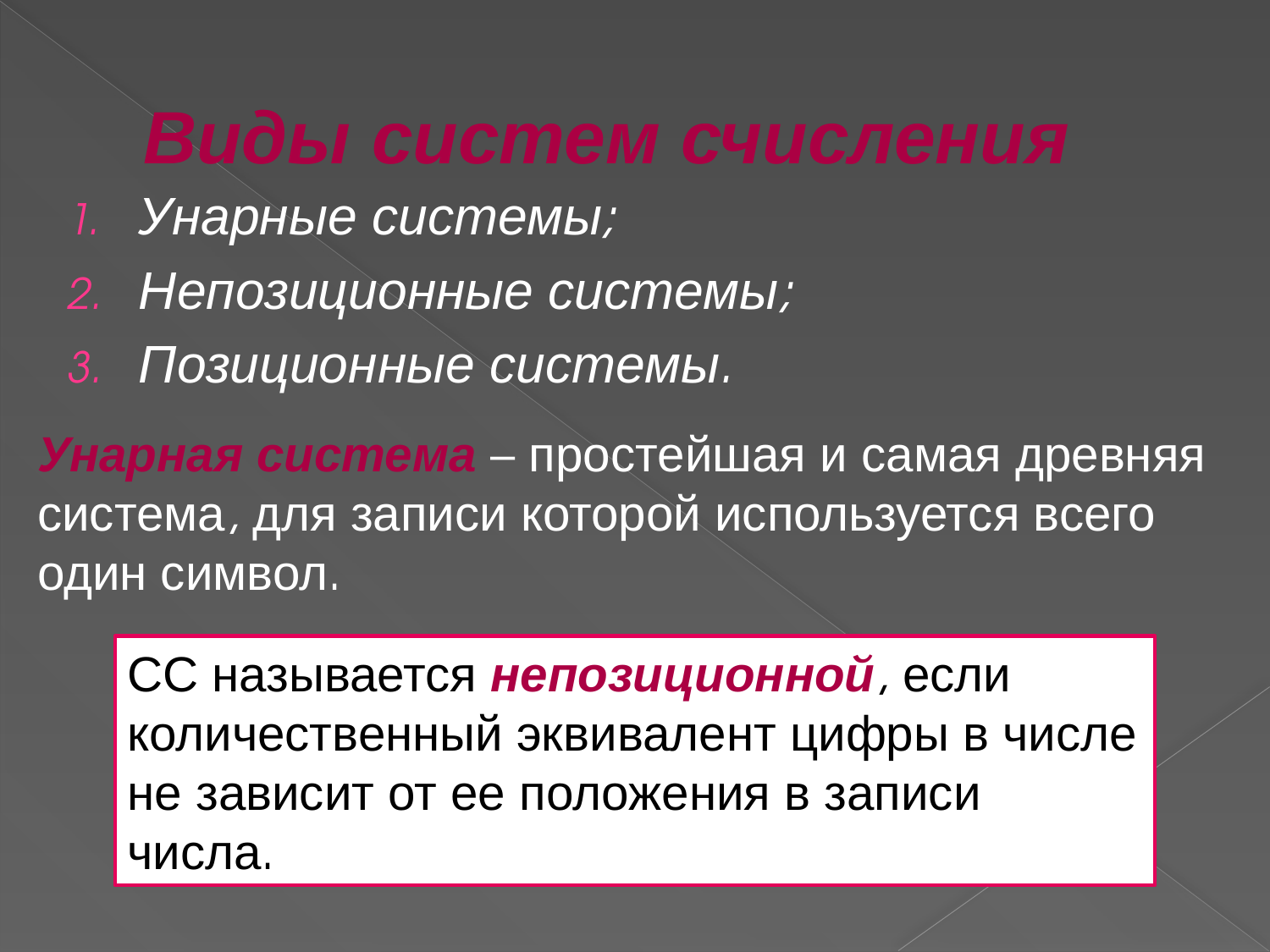

# Виды систем счисления
Унарные системы;
Непозиционные системы;
Позиционные системы.
Унарная система – простейшая и самая древняя система, для записи которой используется всего один символ.

СС называется непозиционной, если количественный эквивалент цифры в числе не зависит от ее положения в записи числа.